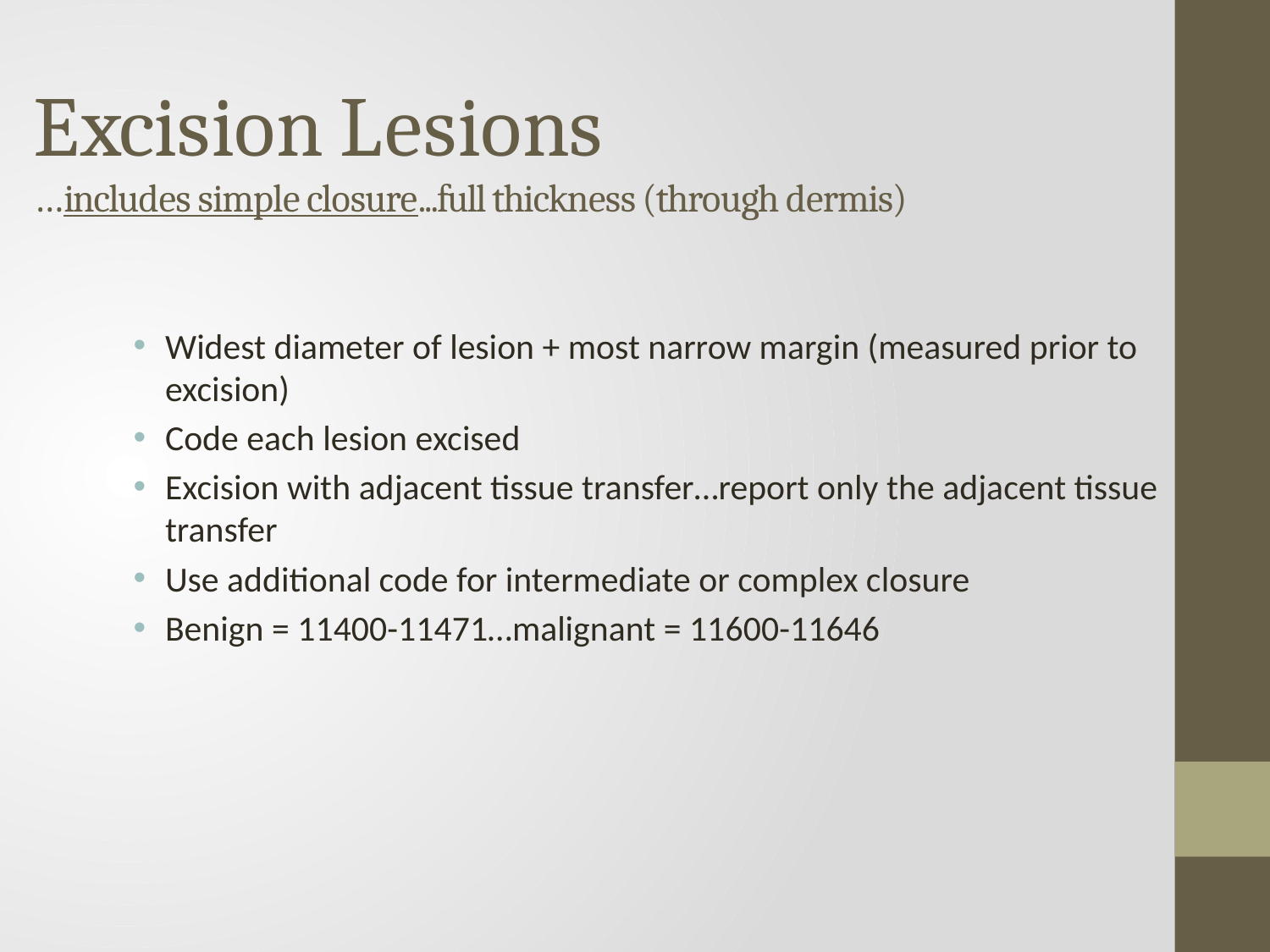

# Excision Lesions …includes simple closure...full thickness (through dermis)
Widest diameter of lesion + most narrow margin (measured prior to excision)
Code each lesion excised
Excision with adjacent tissue transfer…report only the adjacent tissue transfer
Use additional code for intermediate or complex closure
Benign = 11400-11471…malignant = 11600-11646